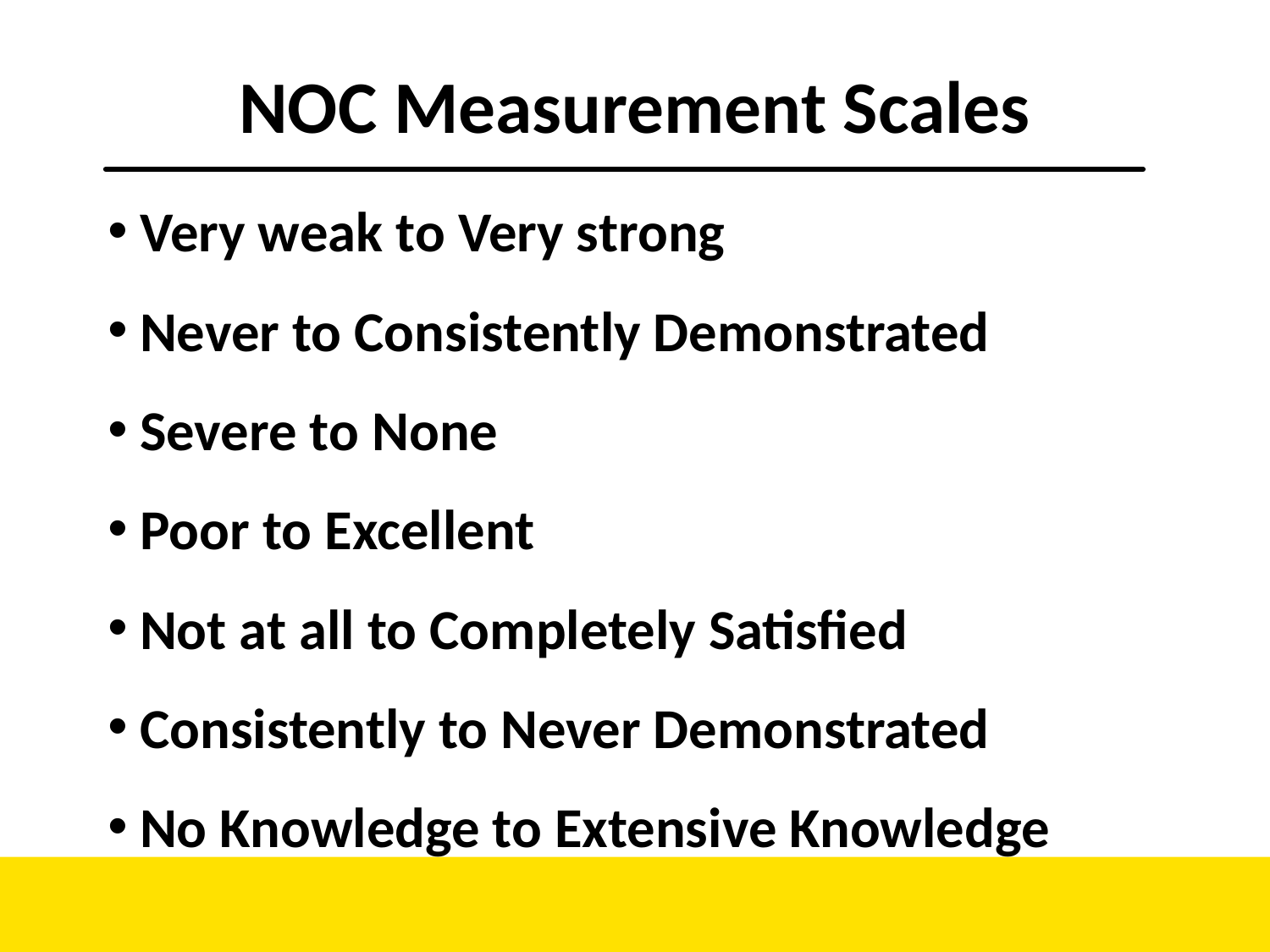

# NOC Measurement Scales
Very weak to Very strong
Never to Consistently Demonstrated
Severe to None
Poor to Excellent
Not at all to Completely Satisfied
Consistently to Never Demonstrated
No Knowledge to Extensive Knowledge